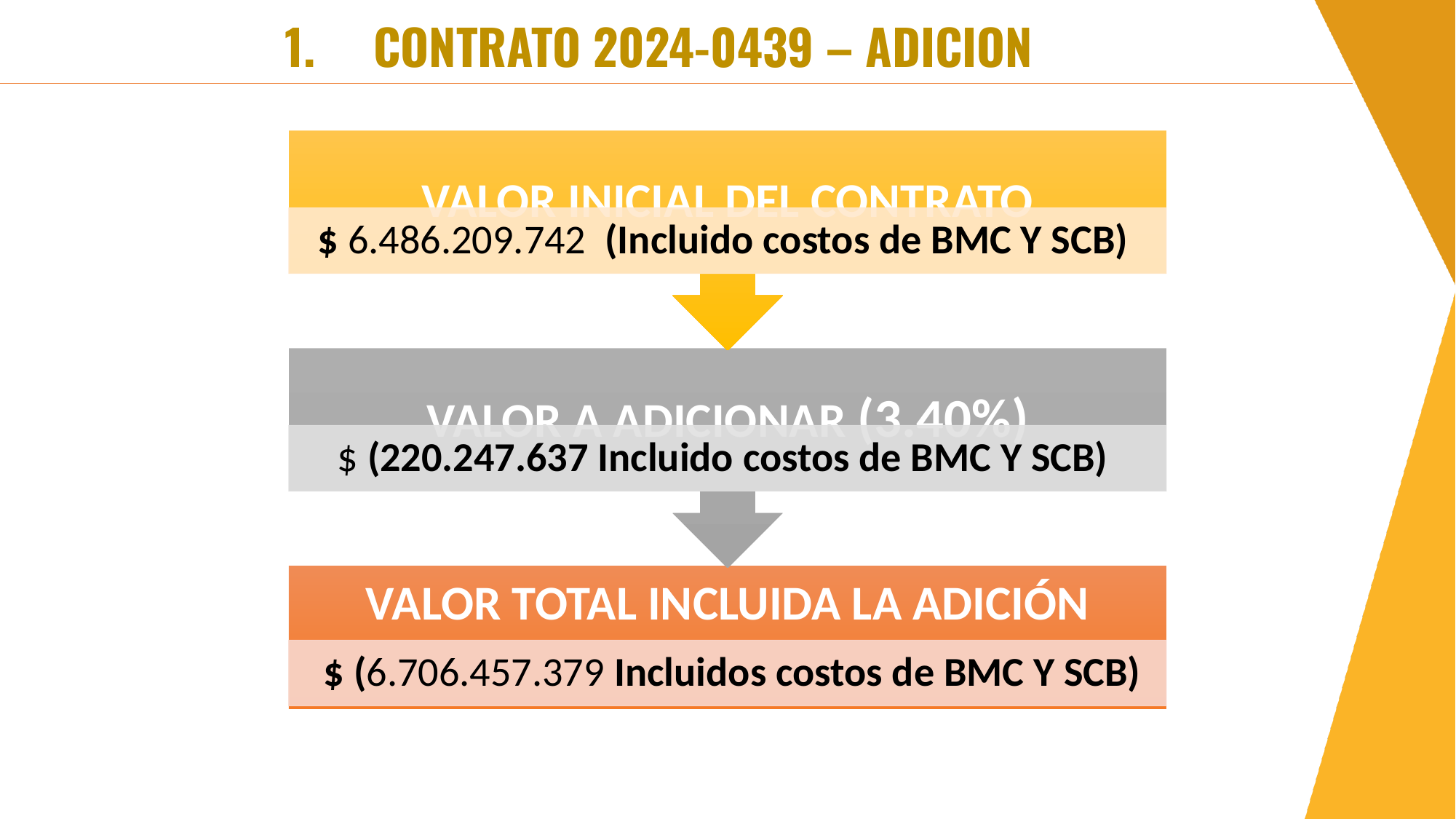

CONTRATO 2024-0439 – ADICION
VALOR TOTAL INCLUIDA LA ADICIÓN
 $ (6.706.457.379 Incluidos costos de BMC Y SCB)
VALOR A ADICIONAR (3.40%)
$ (220.247.637 Incluido costos de BMC Y SCB)
VALOR INICIAL DEL CONTRATO
$ 6.486.209.742  (Incluido costos de BMC Y SCB)